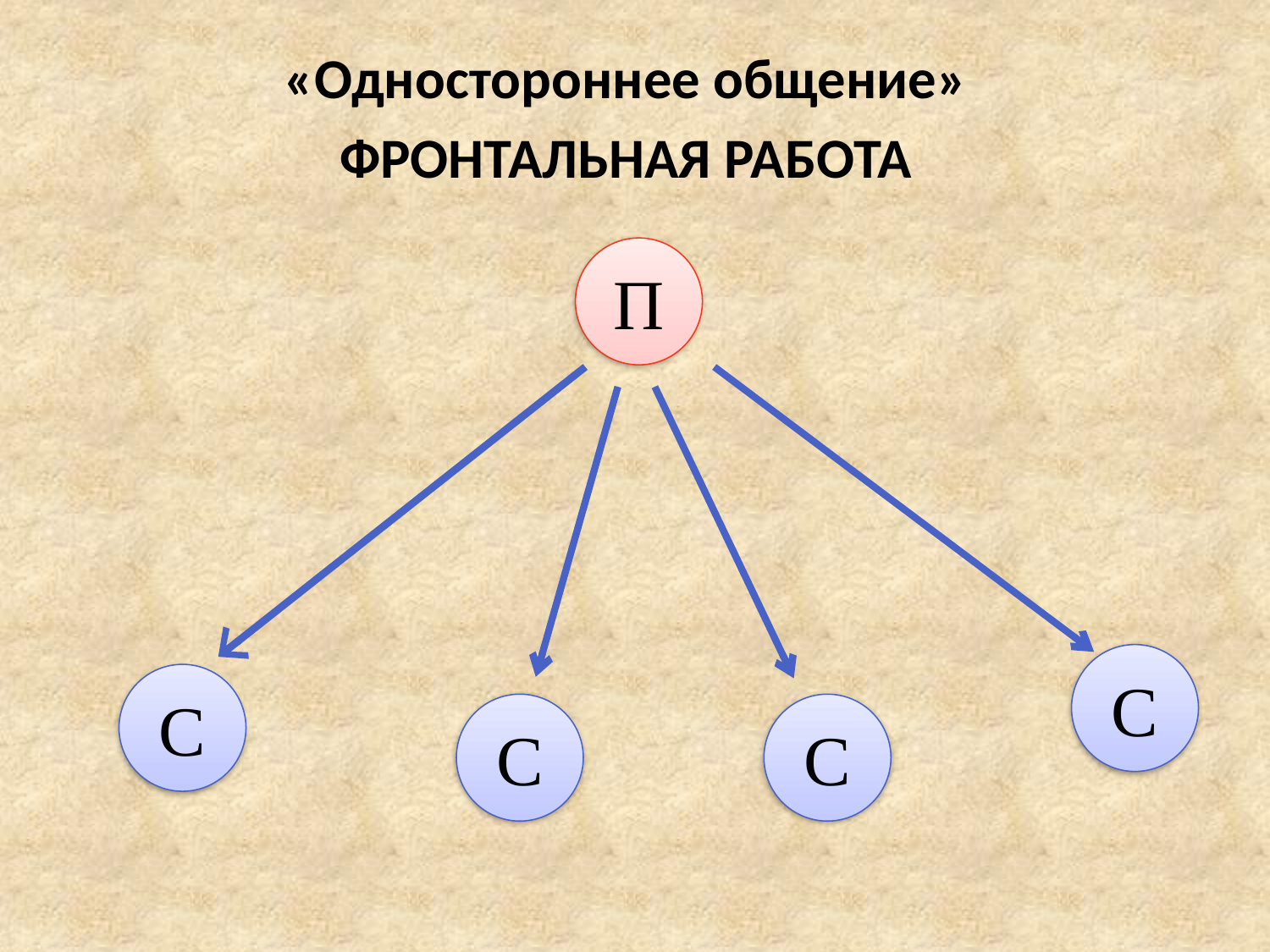

«Одностороннее общение»
ФРОНТАЛЬНАЯ РАБОТА

П
С
С
С
С